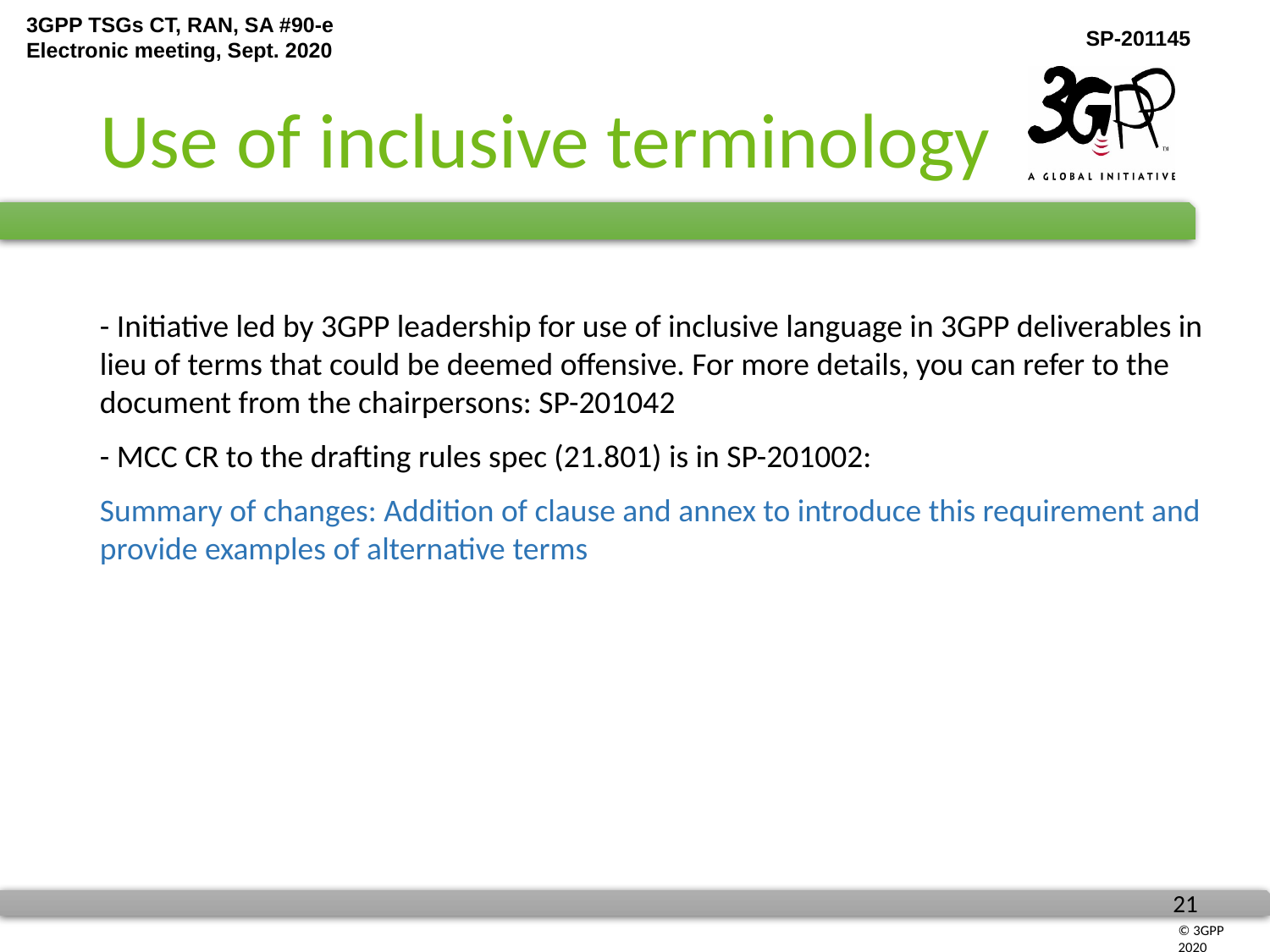

# Use of inclusive terminology
- Initiative led by 3GPP leadership for use of inclusive language in 3GPP deliverables in lieu of terms that could be deemed offensive. For more details, you can refer to the document from the chairpersons: SP-201042
- MCC CR to the drafting rules spec (21.801) is in SP-201002:
Summary of changes: Addition of clause and annex to introduce this requirement and provide examples of alternative terms